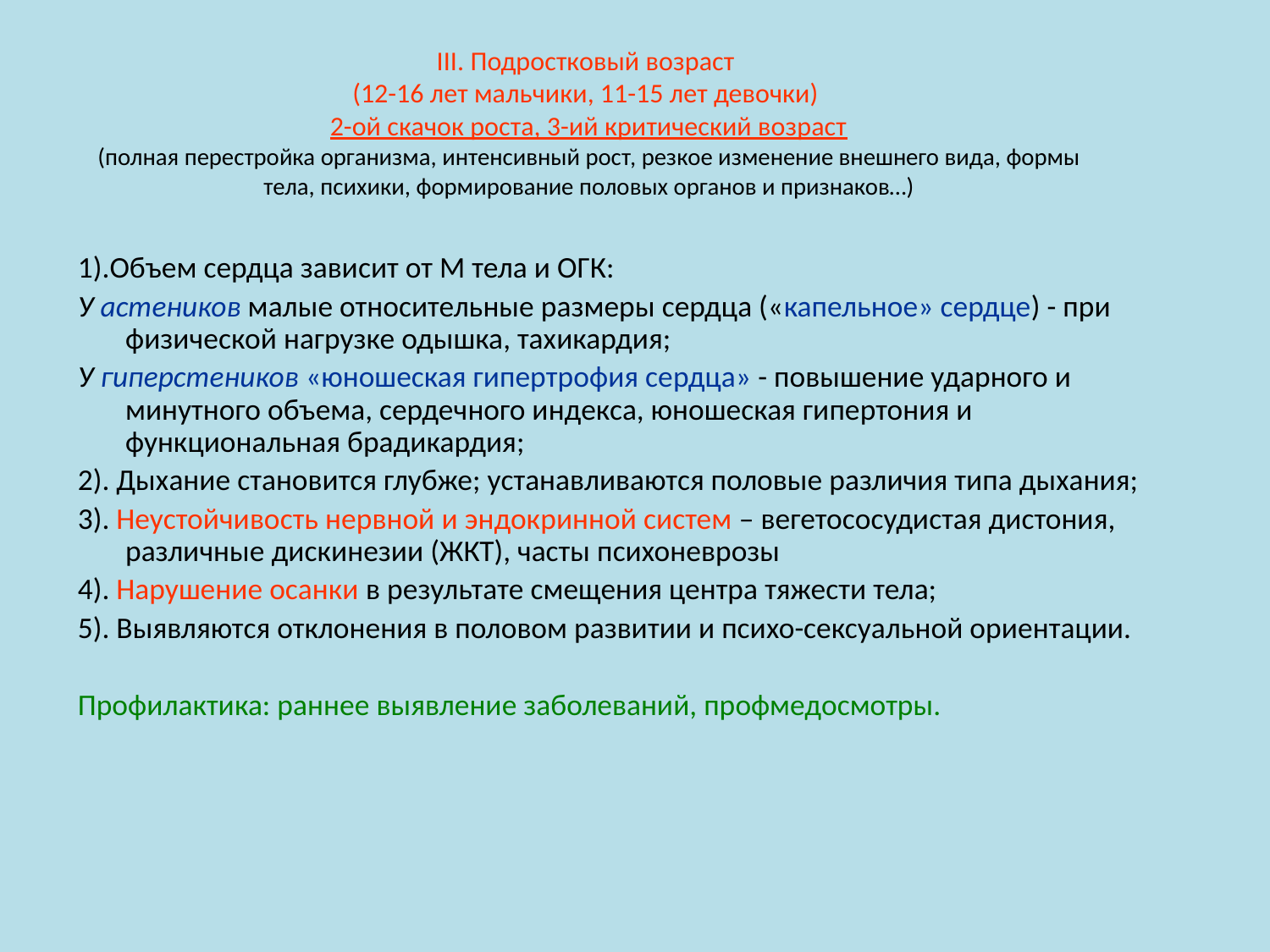

# III. Подростковый возраст (12-16 лет мальчики, 11-15 лет девочки) 2-ой скачок роста, 3-ий критический возраст (полная перестройка организма, интенсивный рост, резкое изменение внешнего вида, формы тела, психики, формирование половых органов и признаков…)
1).Объем сердца зависит от М тела и ОГК:
У астеников малые относительные размеры сердца («капельное» сердце) - при физической нагрузке одышка, тахикардия;
У гиперстеников «юношеская гипертрофия сердца» - повышение ударного и минутного объема, сердечного индекса, юношеская гипертония и функциональная брадикардия;
2). Дыхание становится глубже; устанавливаются половые различия типа дыхания;
3). Неустойчивость нервной и эндокринной систем – вегетососудистая дистония, различные дискинезии (ЖКТ), часты психоневрозы
4). Нарушение осанки в результате смещения центра тяжести тела;
5). Выявляются отклонения в половом развитии и психо-сексуальной ориентации.

Профилактика: раннее выявление заболеваний, профмедосмотры.